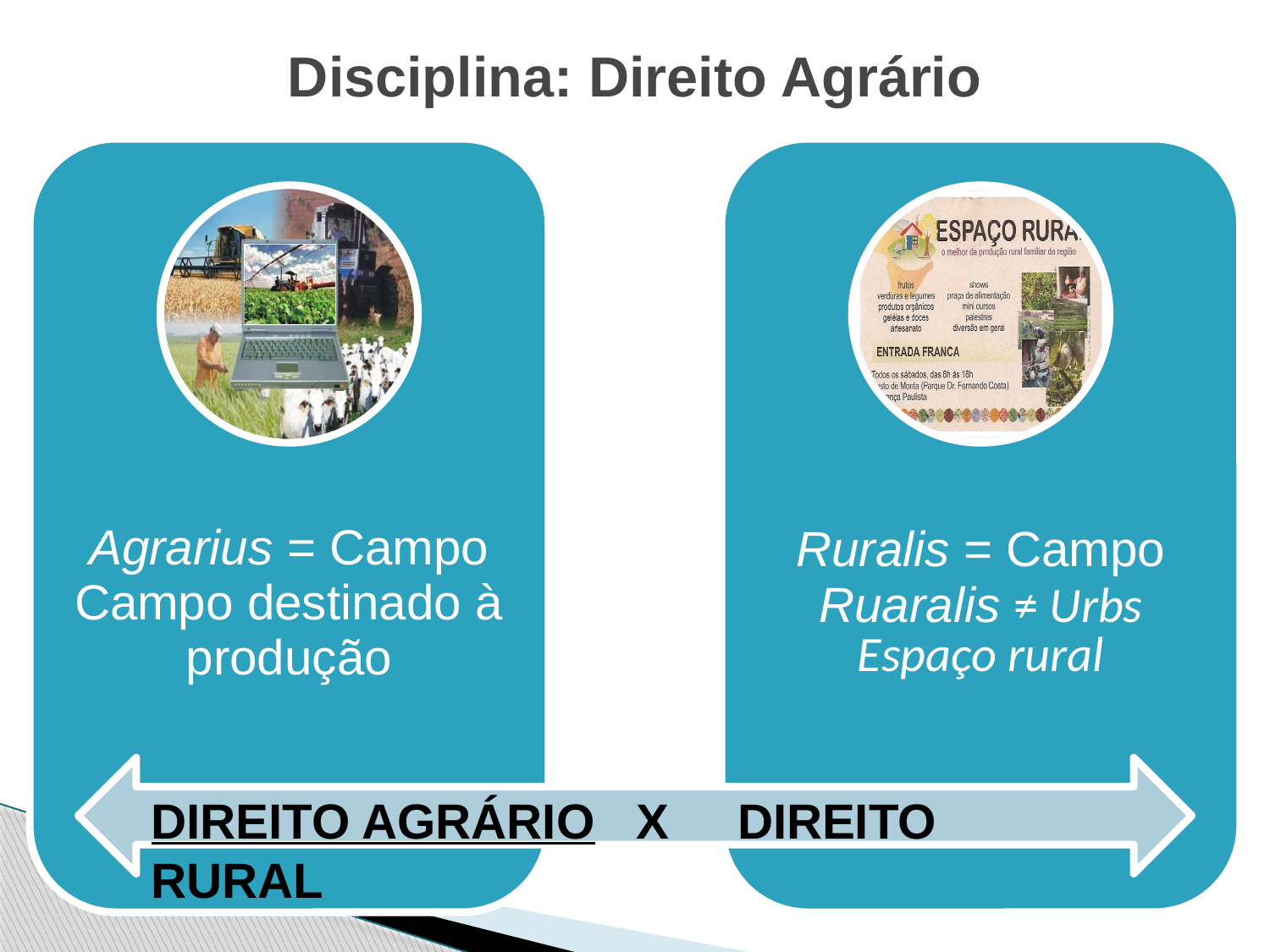

Disciplina: Direito Agrário
Agrarius = Campo
Campo destinado à produção
Ruralis = Campo
Ruaralis ≠ Urbs
Espaço rural
DIREITO AGRÁRIO   X     DIREITO RURAL